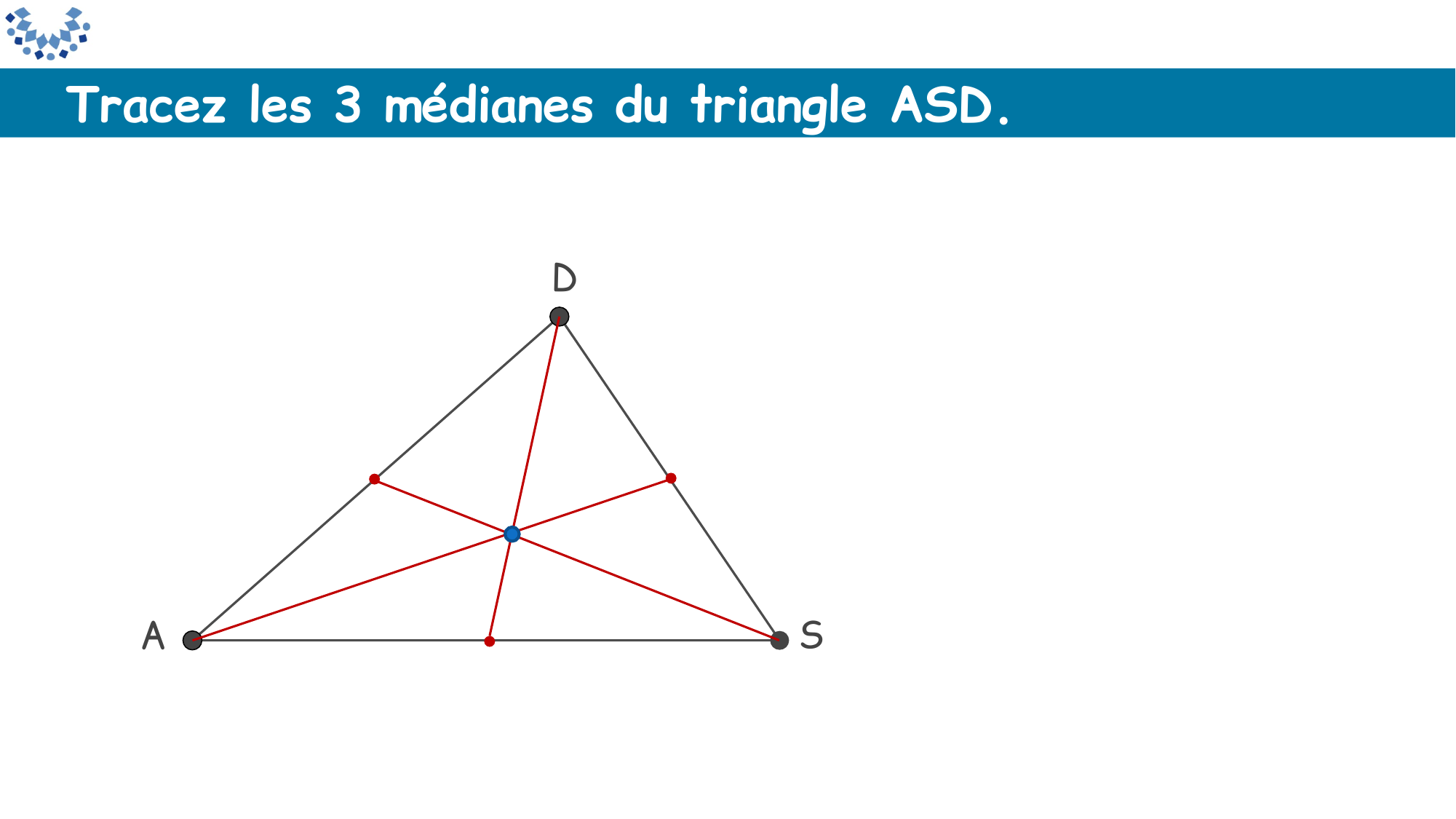

Tracez les 3 médianes du triangle ASD.
D

S
A

S